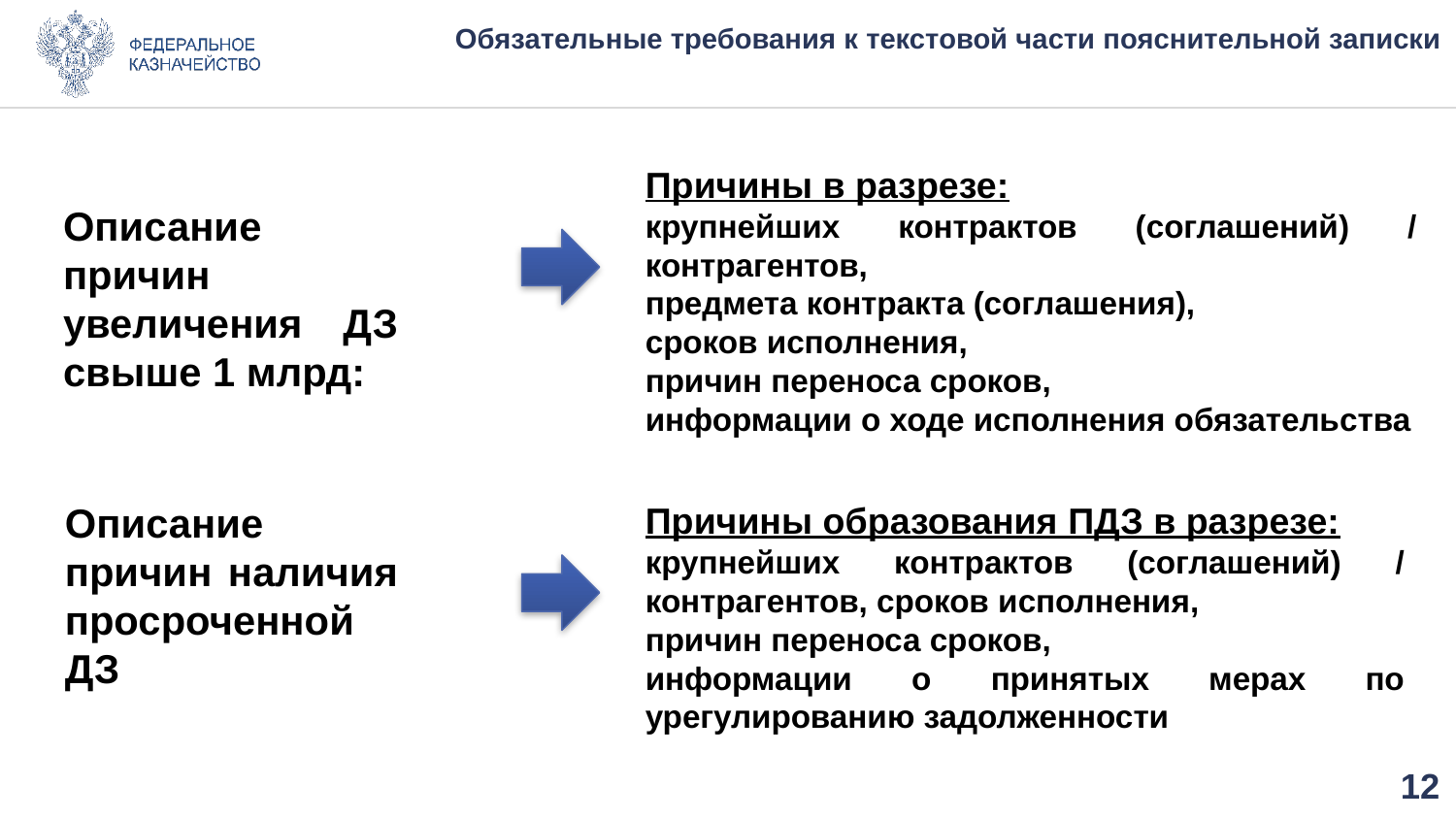

Обязательные требования к текстовой части пояснительной записки
Причины в разрезе:
крупнейших контрактов (соглашений) / контрагентов,
предмета контракта (соглашения),
сроков исполнения,
причин переноса сроков,
информации о ходе исполнения обязательства
Описание причин увеличения ДЗ свыше 1 млрд:

Описание причин наличия просроченной ДЗ
Причины образования ПДЗ в разрезе:
крупнейших контрактов (соглашений) / контрагентов, сроков исполнения,
причин переноса сроков,
информации о принятых мерах по урегулированию задолженности

12